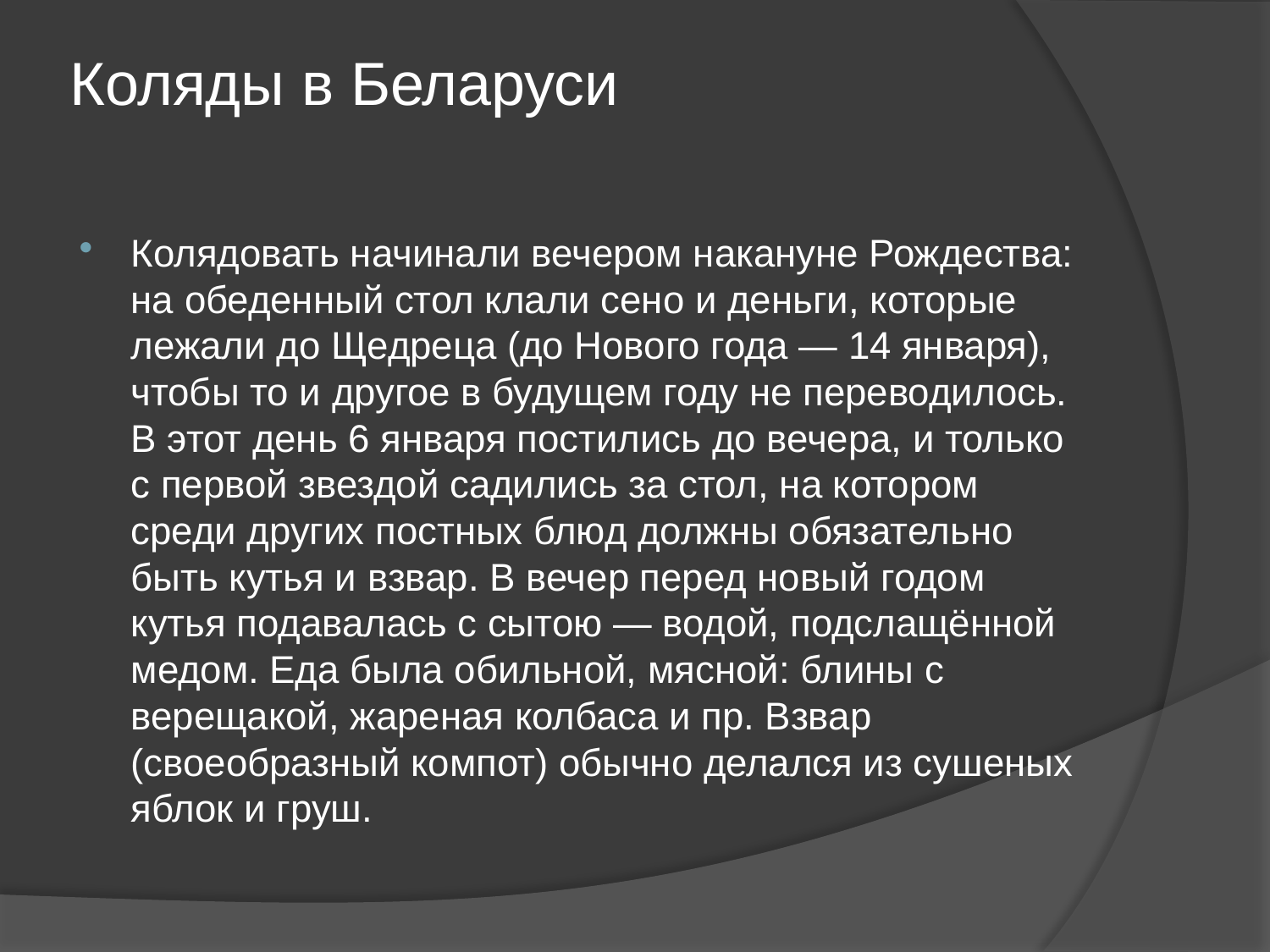

# Коляды в Беларуси
Колядовать начинали вечером накануне Рождества: на обеденный стол клали сено и деньги, которые лежали до Щедреца (до Нового года — 14 января), чтобы то и другое в будущем году не переводилось. В этот день 6 января постились до вечера, и только с первой звездой садились за стол, на котором среди других постных блюд должны обязательно быть кутья и взвар. В вечер перед новый годом кутья подавалась с сытою — водой, подслащённой медом. Еда была обильной, мясной: блины с верещакой, жареная колбаса и пр. Взвар (своеобразный компот) обычно делался из сушеных яблок и груш.